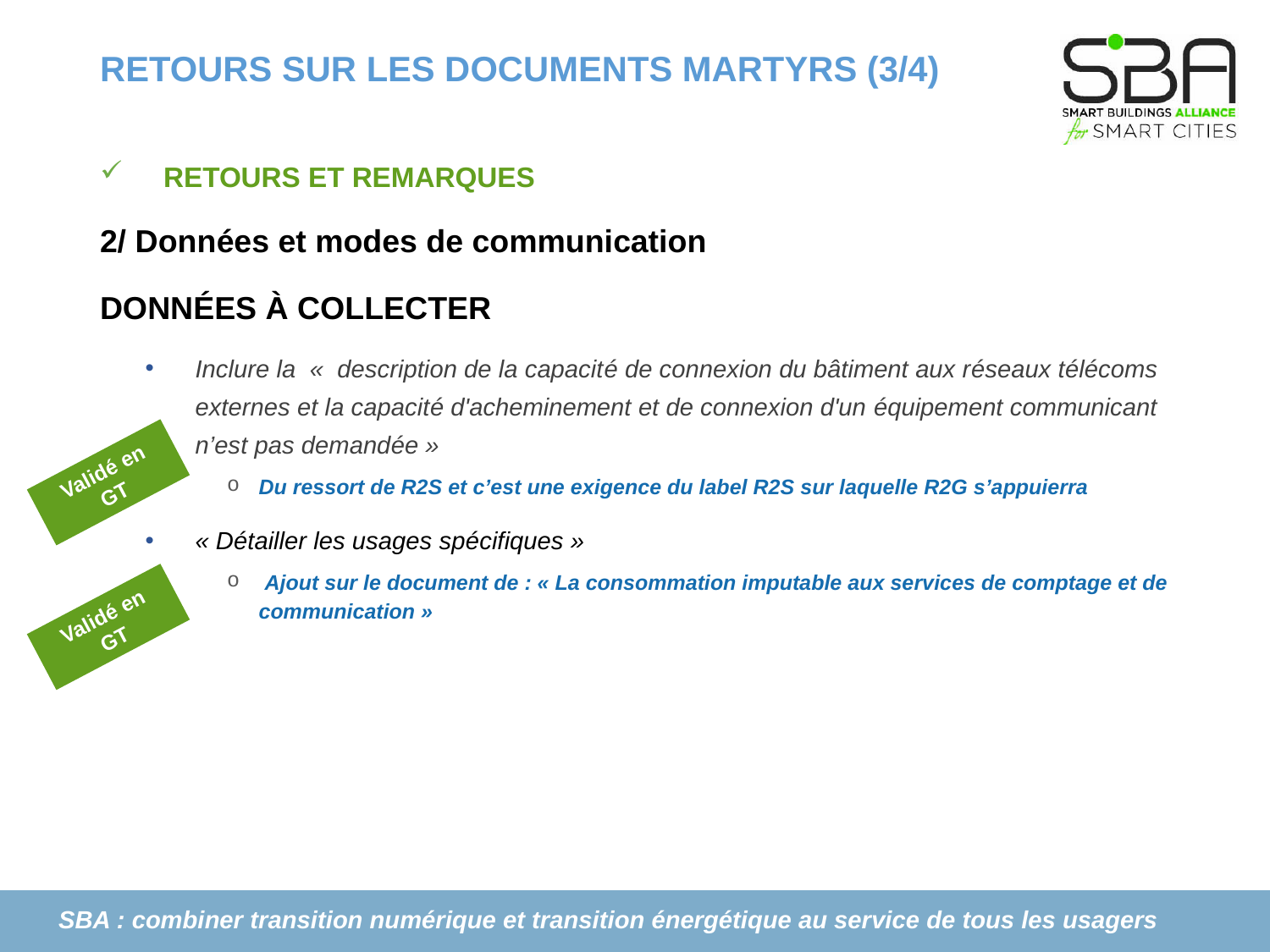

# RETOURS SUR LES DOCUMENTS MARTYRS (3/4)
Retours et remarques
2/ Données et modes de communication
Données à collecter
Inclure la  «  description de la capacité de connexion du bâtiment aux réseaux télécoms externes et la capacité d'acheminement et de connexion d'un équipement communicant n’est pas demandée »
Du ressort de R2S et c’est une exigence du label R2S sur laquelle R2G s’appuierra
« Détailler les usages spécifiques »
 Ajout sur le document de : « La consommation imputable aux services de comptage et de communication »
Validé en GT
Validé en GT